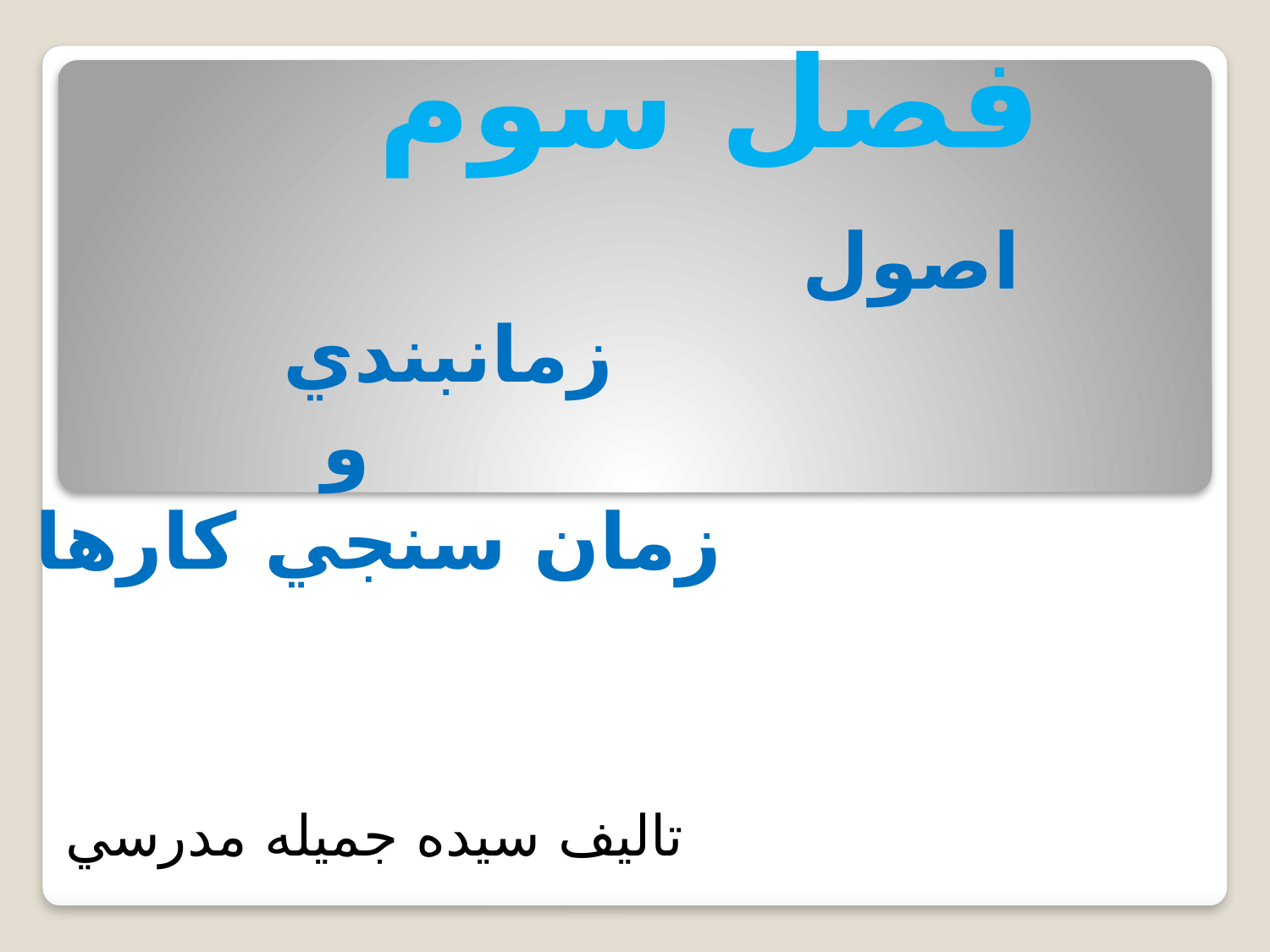

# فصل سوم
       اصول
                      زمانبندي
                               و
                  زمان سنجي كارها
تاليف سيده جميله مدرسي